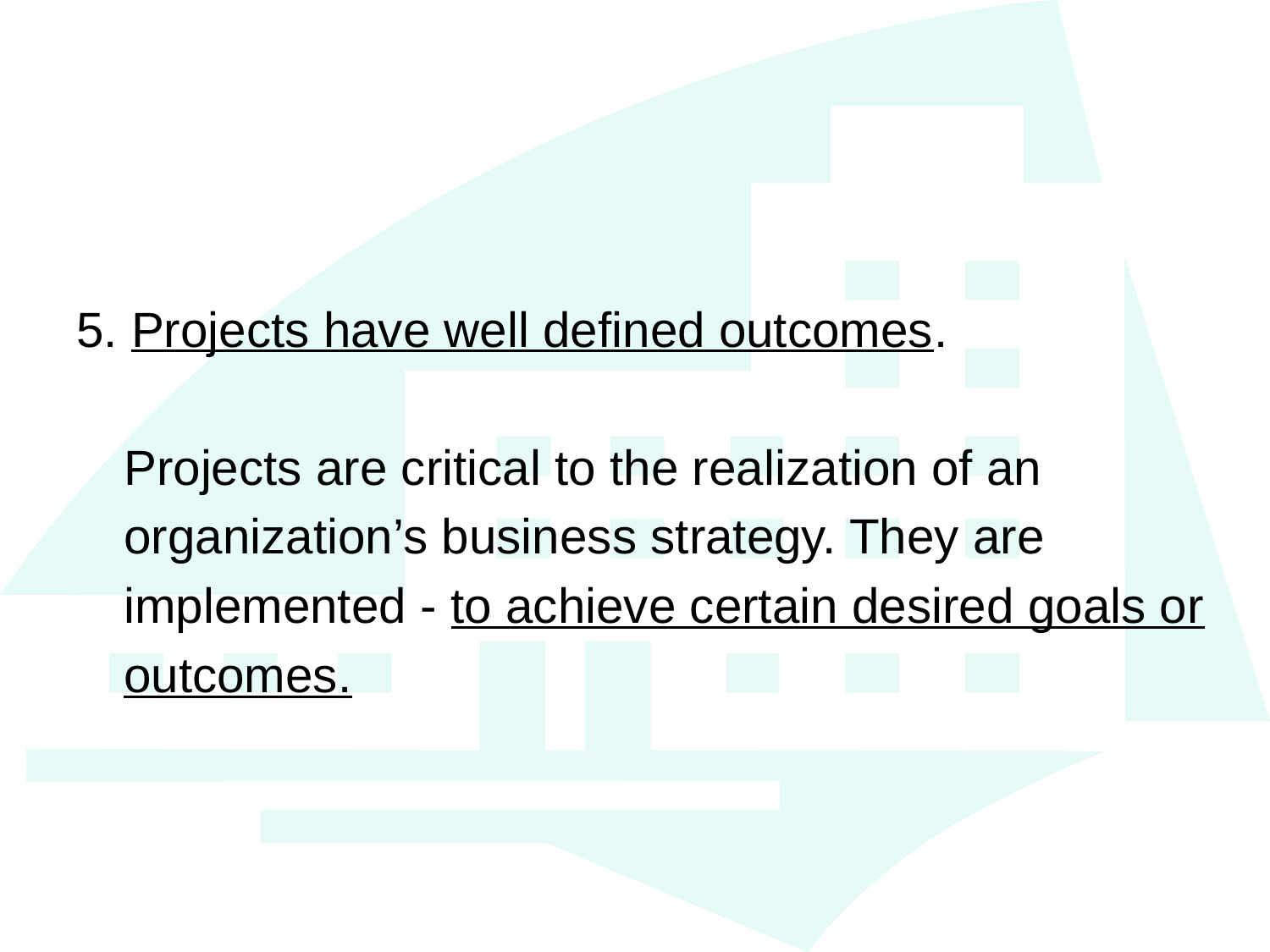

5. Projects have well defined outcomes.

	Projects are critical to the realization of an
organization’s business strategy. They are
implemented - to achieve certain desired goals or
outcomes.